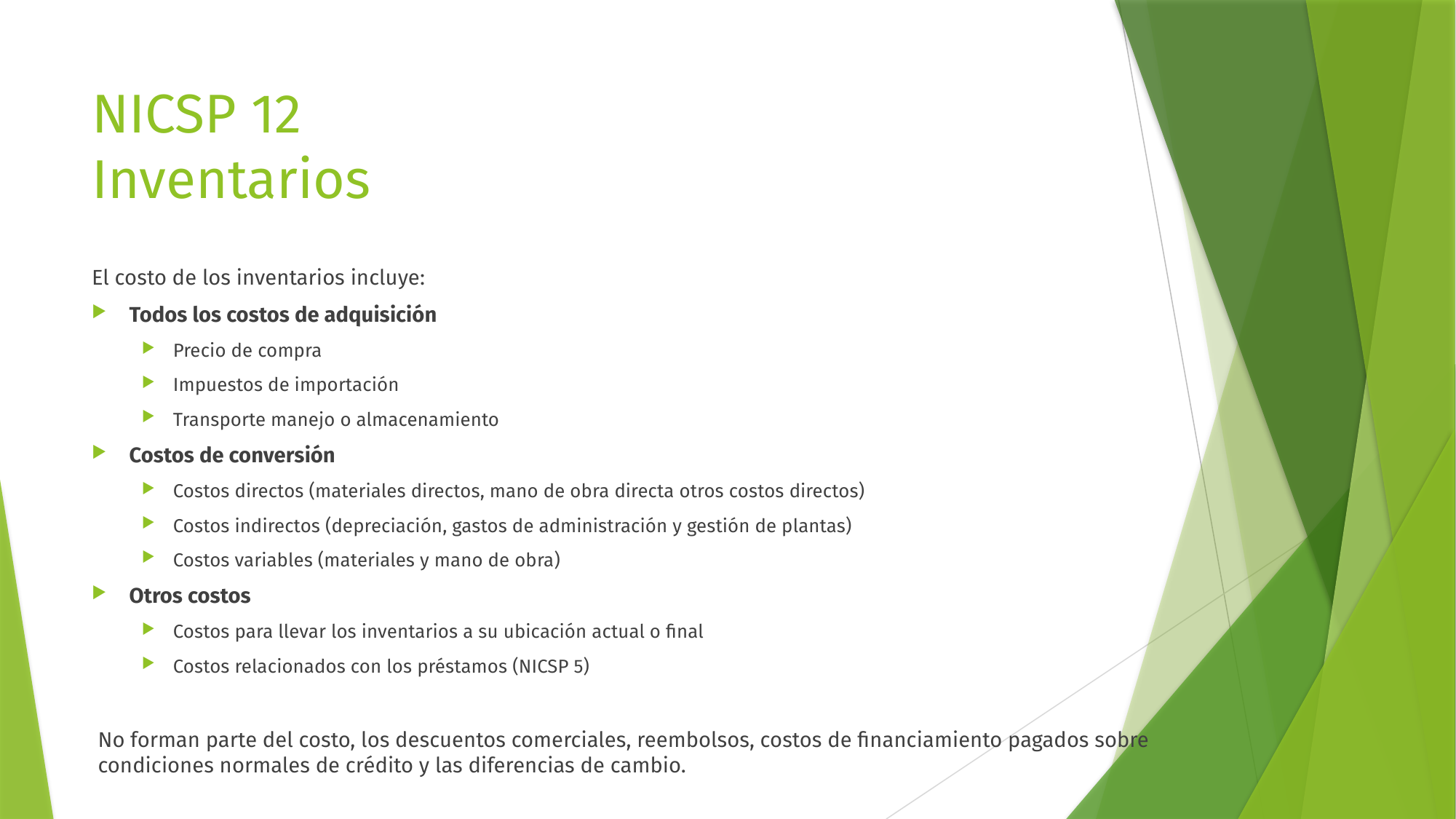

# NICSP 12 Inventarios
El costo de los inventarios incluye:
Todos los costos de adquisición
Precio de compra
Impuestos de importación
Transporte manejo o almacenamiento
Costos de conversión
Costos directos (materiales directos, mano de obra directa otros costos directos)
Costos indirectos (depreciación, gastos de administración y gestión de plantas)
Costos variables (materiales y mano de obra)
Otros costos
Costos para llevar los inventarios a su ubicación actual o final
Costos relacionados con los préstamos (NICSP 5)

No forman parte del costo, los descuentos comerciales, reembolsos, costos de financiamiento pagados sobre condiciones normales de crédito y las diferencias de cambio.